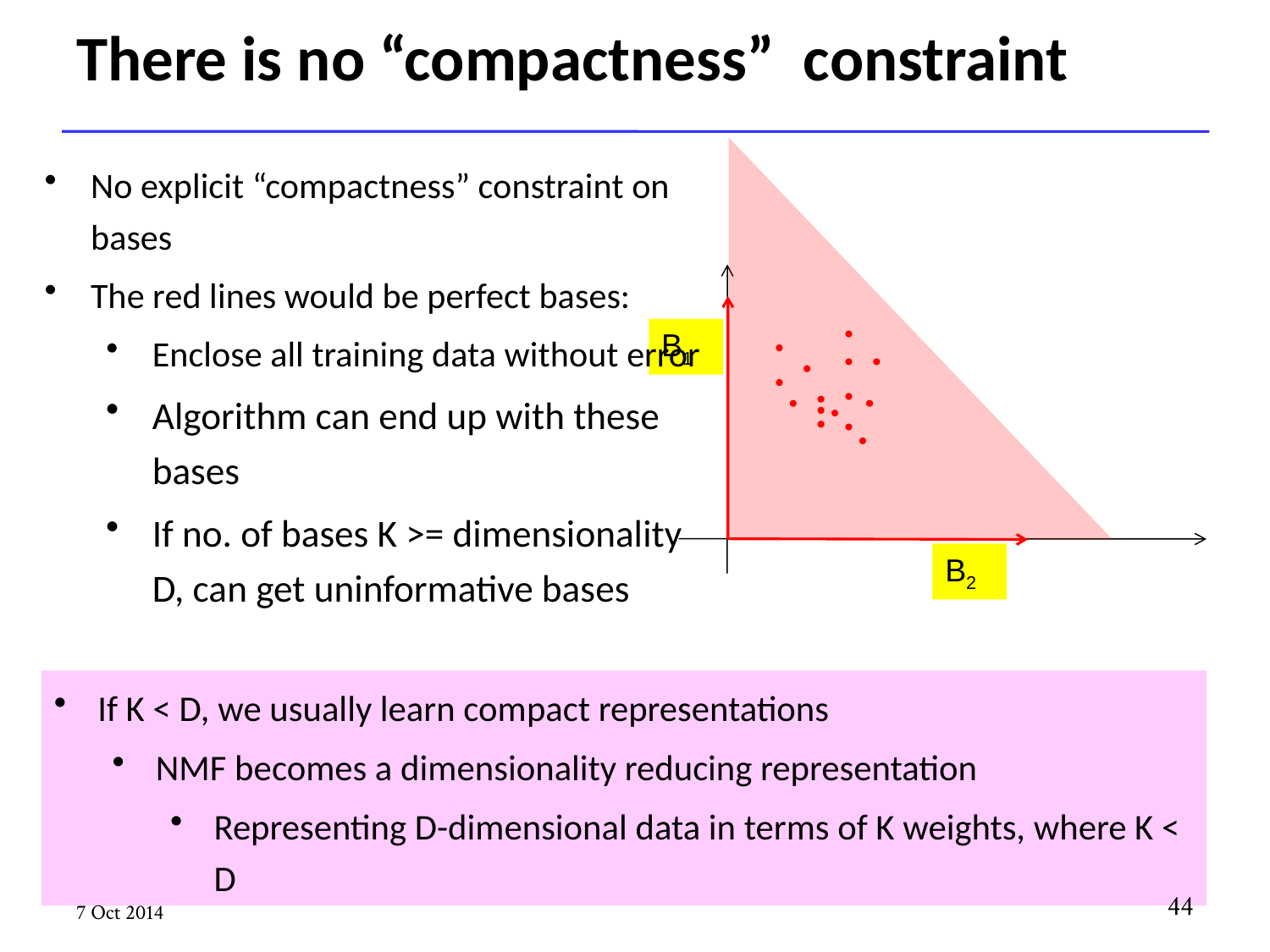

# There is no “compactness”  constraint

No explicit “compactness” constraint on bases
The red lines would be perfect bases:
Enclose all training data without error
Algorithm can end up with these bases
If no. of bases K >= dimensionality D, can get uninformative bases
B1

B2
If K < D, we usually learn compact representations
NMF becomes a dimensionality reducing representation
Representing D-dimensional data in terms of K weights, where K < D
7 Oct 2014
44